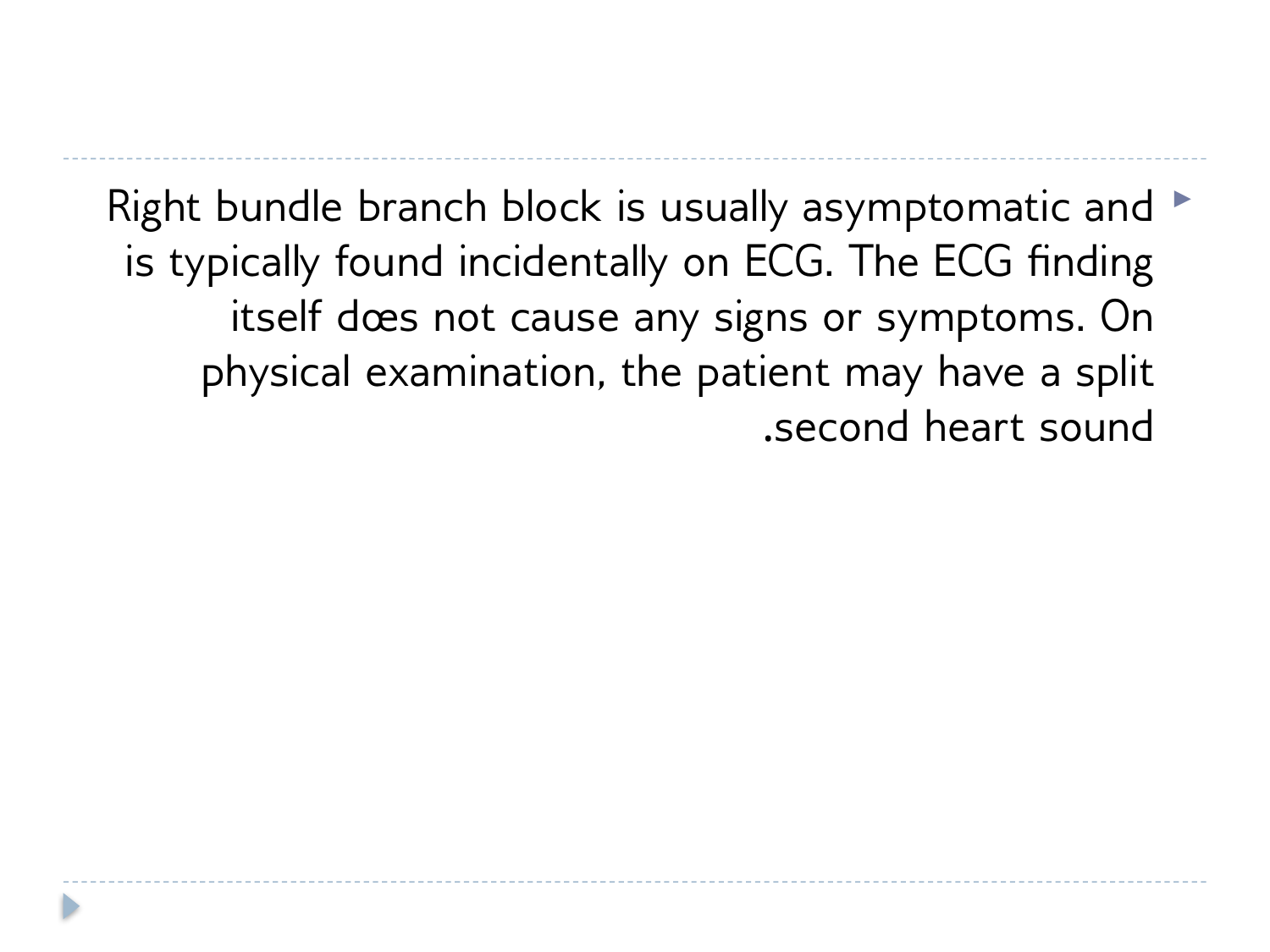

#
Right bundle branch block is usually asymptomatic and is typically found incidentally on ECG. The ECG finding itself does not cause any signs or symptoms. On physical examination, the patient may have a split second heart sound.